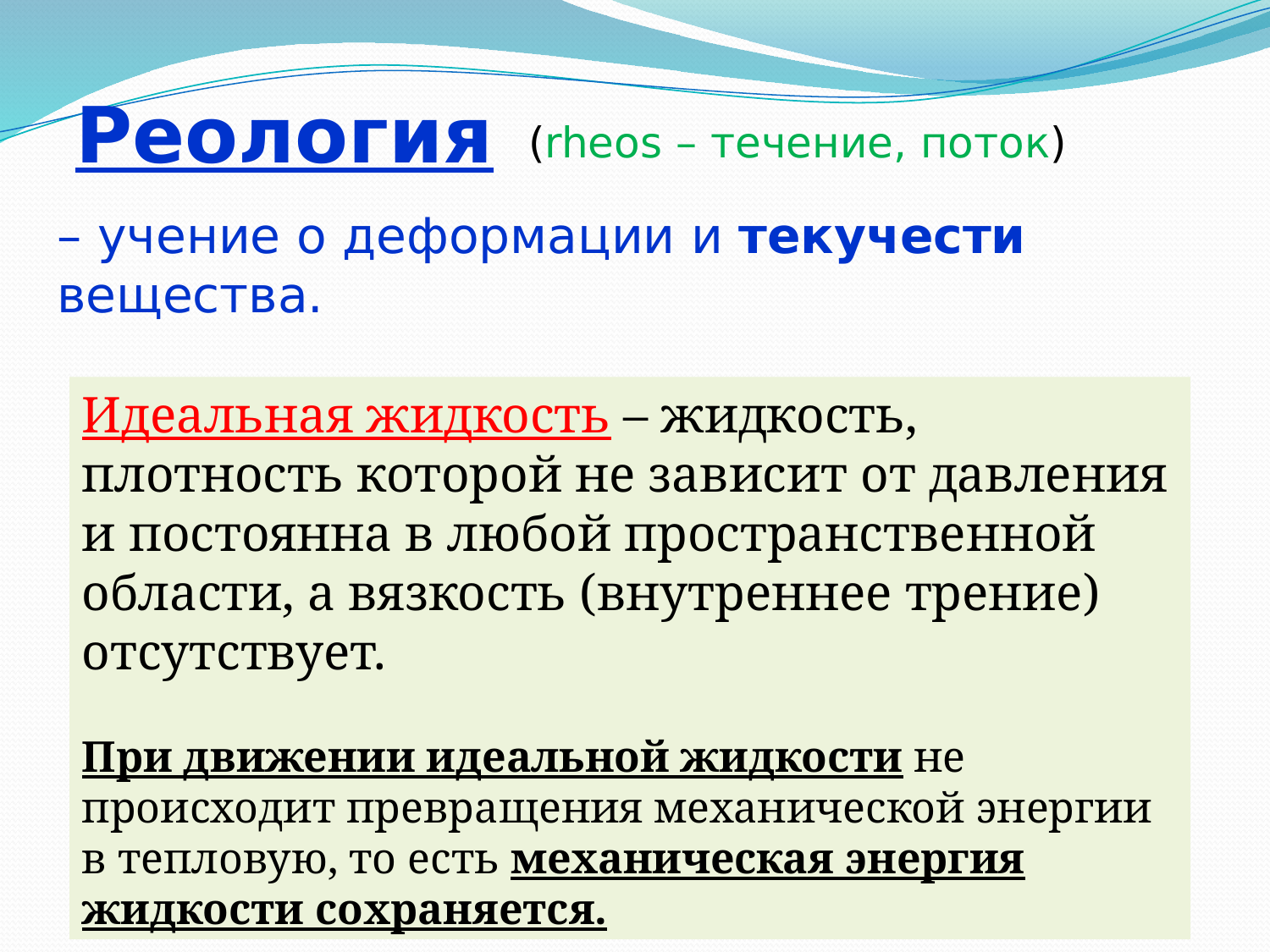

Реология
(rheos – течение, поток)
– учение о деформации и текучести вещества.
Идеальная жидкость – жидкость, плотность которой не зависит от давления и постоянна в любой пространственной области, а вязкость (внутреннее трение) отсутствует.

При движении идеальной жидкости не происходит превращения механической энергии в тепловую, то есть механическая энергия жидкости сохраняется.